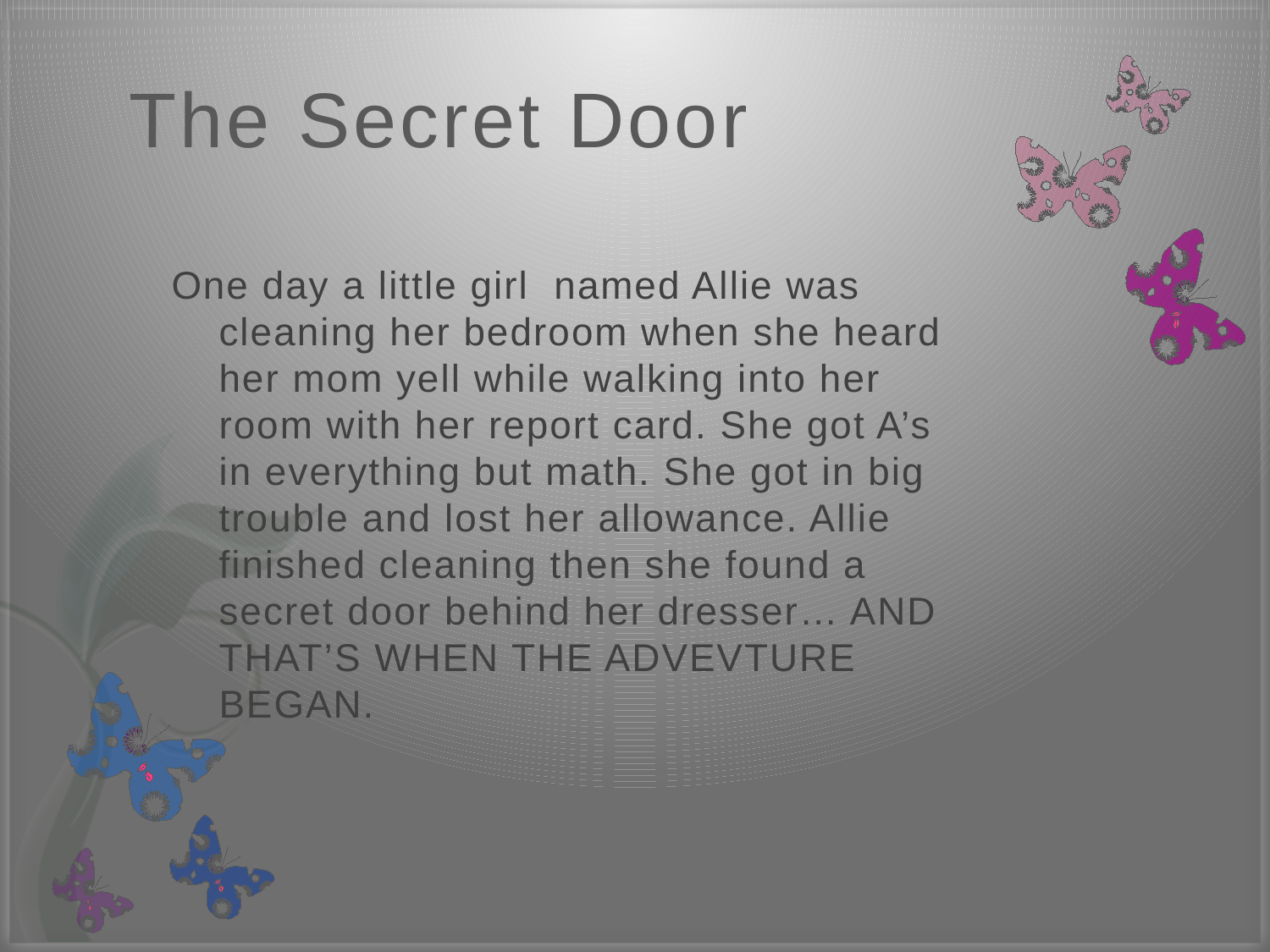

# The Secret Door
One day a little girl  named Allie was cleaning her bedroom when she heard her mom yell while walking into her room with her report card. She got A’s in everything but math. She got in big trouble and lost her allowance. Allie finished cleaning then she found a secret door behind her dresser… AND THAT’S WHEN THE ADVEVTURE BEGAN.